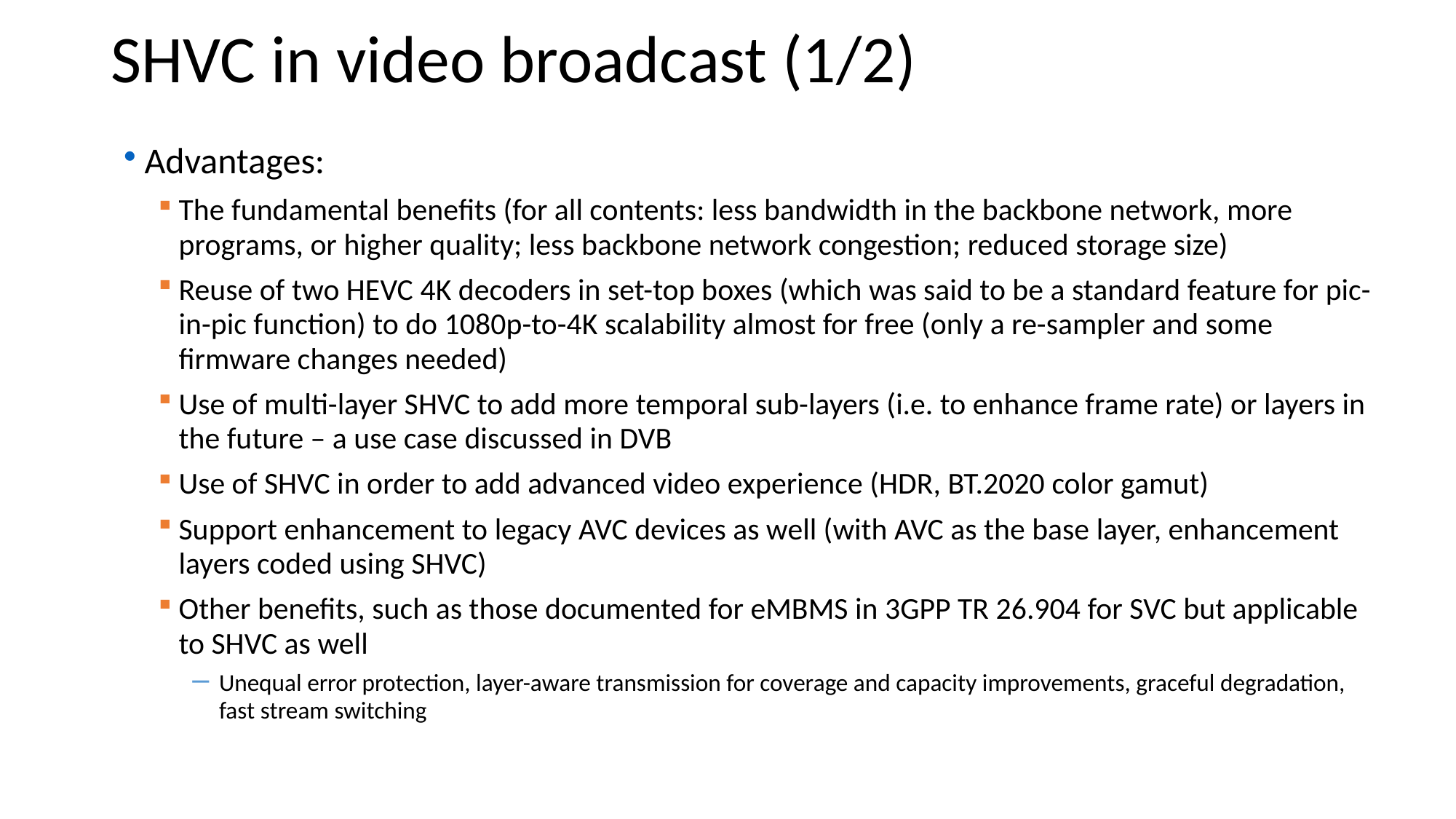

# SHVC in video broadcast (1/2)
Advantages:
The fundamental benefits (for all contents: less bandwidth in the backbone network, more programs, or higher quality; less backbone network congestion; reduced storage size)
Reuse of two HEVC 4K decoders in set-top boxes (which was said to be a standard feature for pic-in-pic function) to do 1080p-to-4K scalability almost for free (only a re-sampler and some firmware changes needed)
Use of multi-layer SHVC to add more temporal sub-layers (i.e. to enhance frame rate) or layers in the future – a use case discussed in DVB
Use of SHVC in order to add advanced video experience (HDR, BT.2020 color gamut)
Support enhancement to legacy AVC devices as well (with AVC as the base layer, enhancement layers coded using SHVC)
Other benefits, such as those documented for eMBMS in 3GPP TR 26.904 for SVC but applicable to SHVC as well
Unequal error protection, layer-aware transmission for coverage and capacity improvements, graceful degradation, fast stream switching